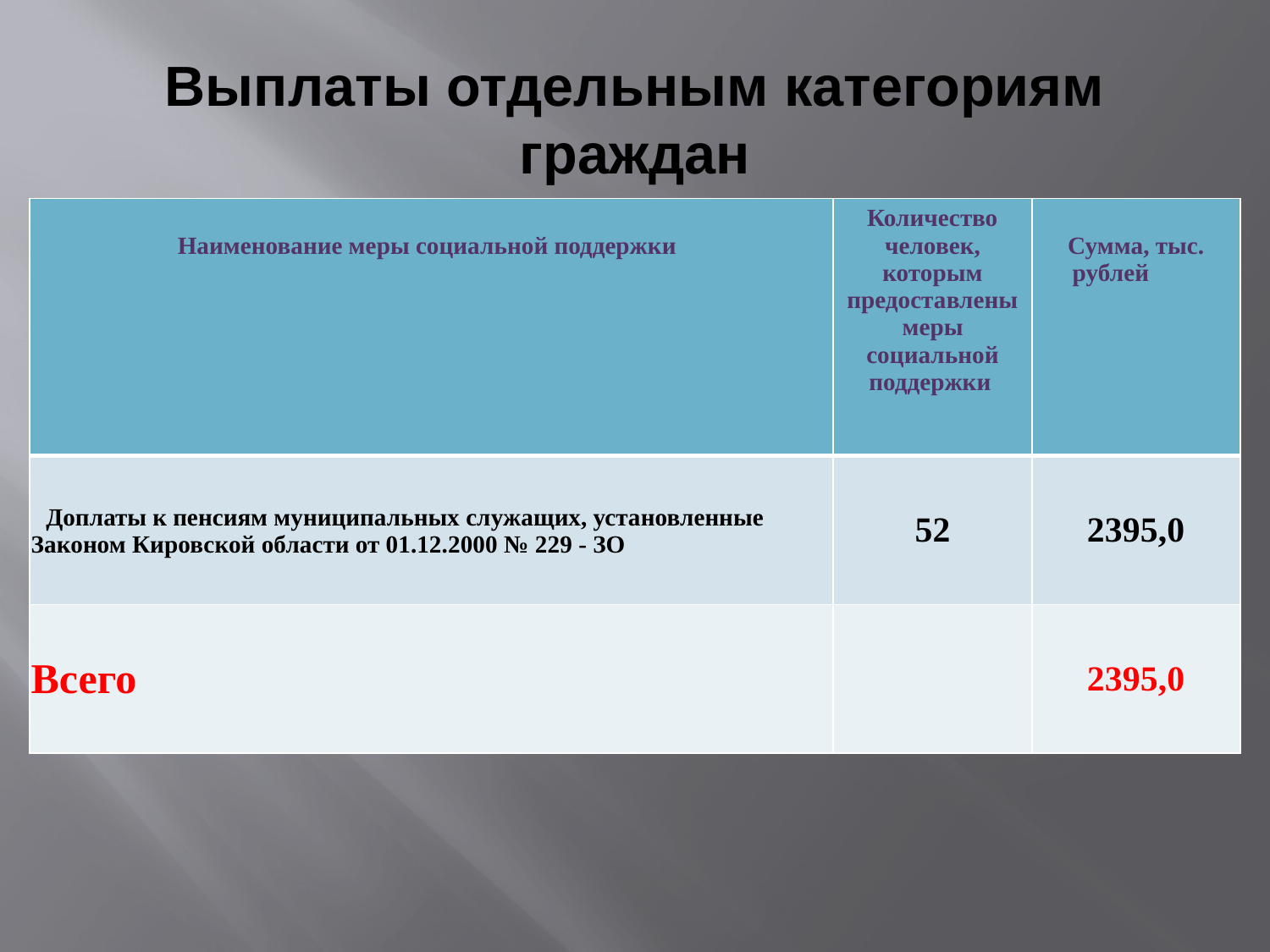

# Выплаты отдельным категориям граждан
| Наименование меры социальной поддержки | Количество человек, которым предоставлены меры социальной поддержки | Сумма, тыс. рублей |
| --- | --- | --- |
| Доплаты к пенсиям муниципальных служащих, установленные Законом Кировской области от 01.12.2000 № 229 - ЗО | 52 | 2395,0 |
| Всего |  | 2395,0 |